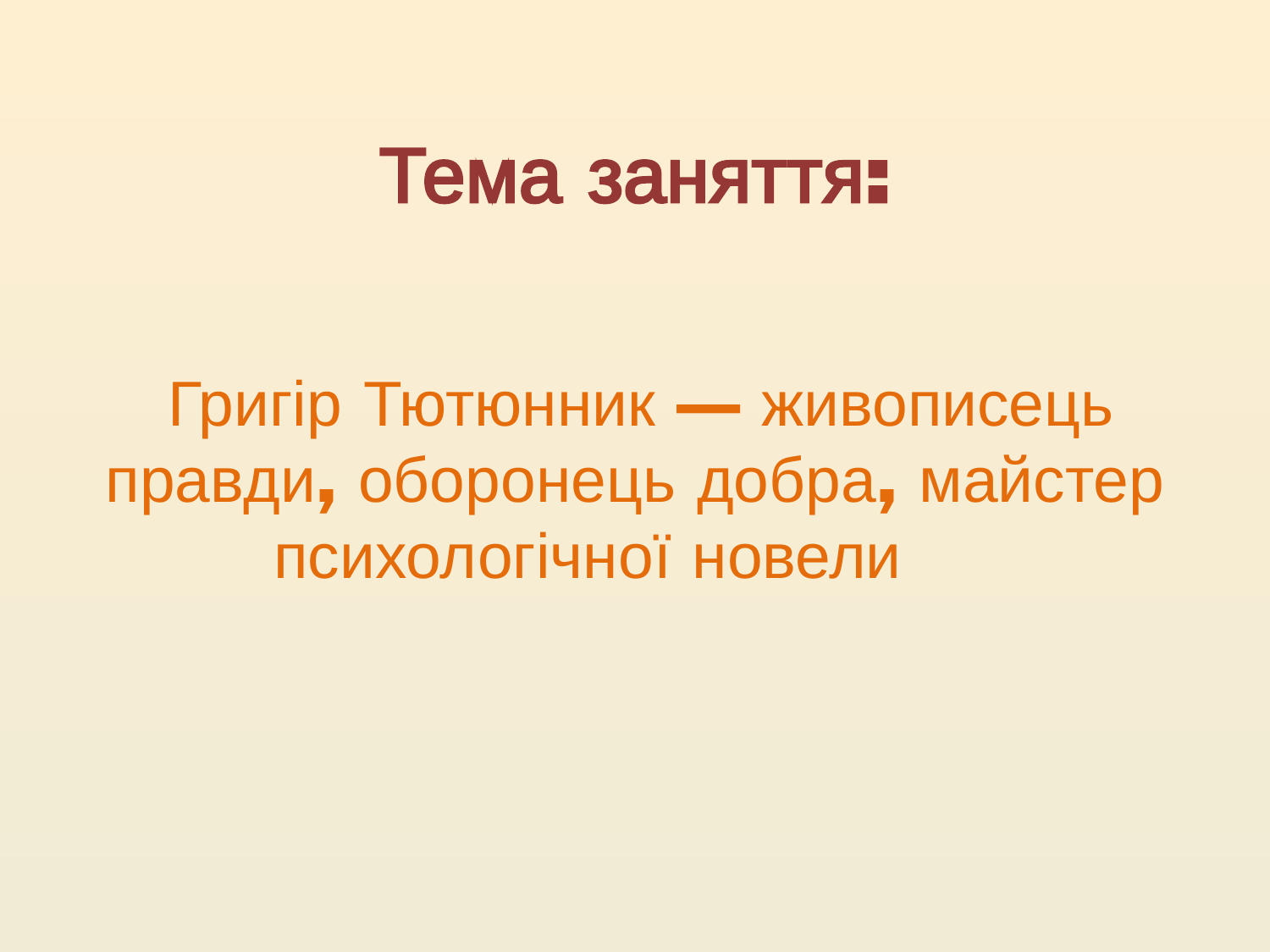

# Тема заняття:
 Григір Тютюнник — живописець правди, оборонець добра, майстер психологічної новели